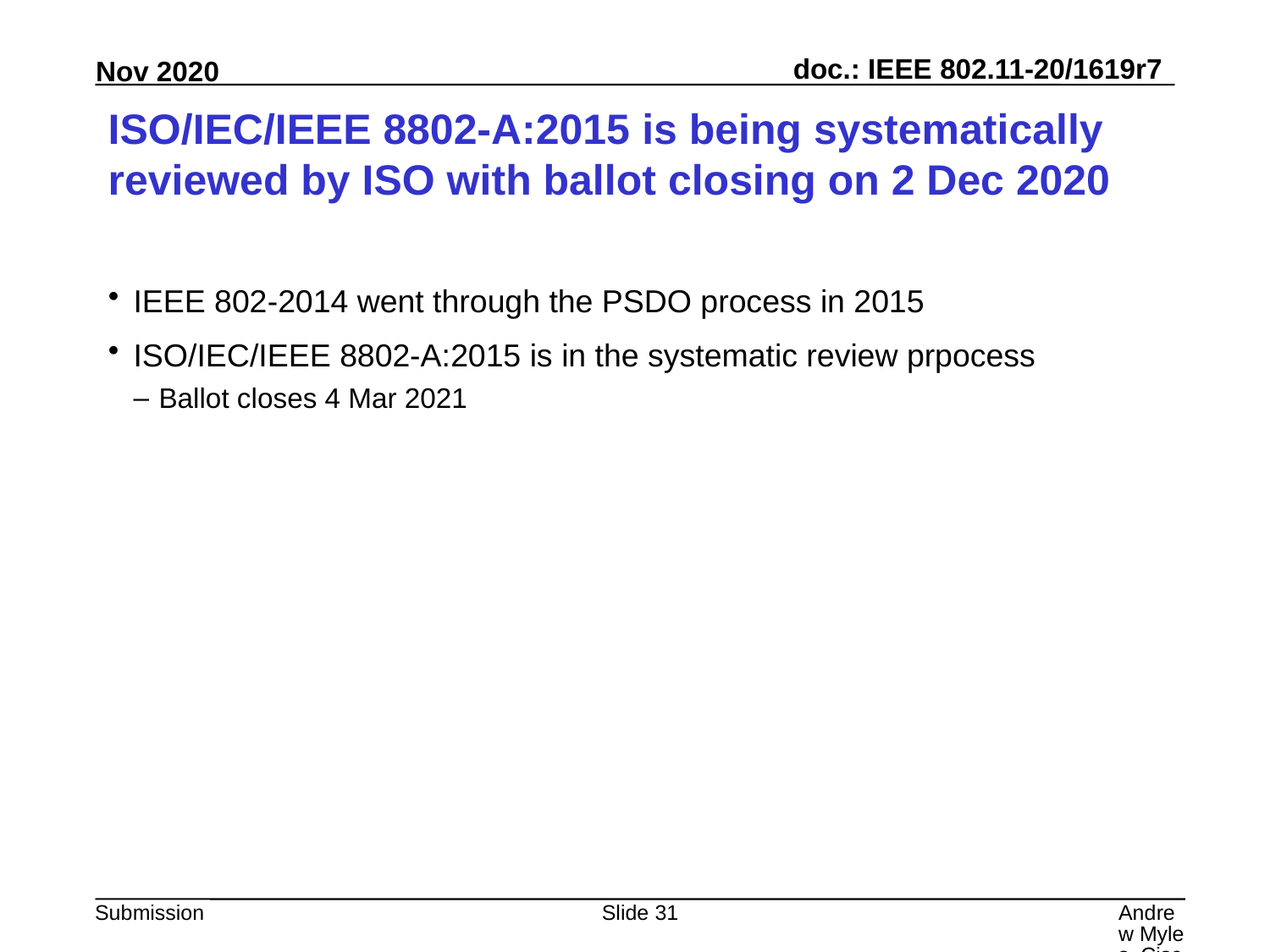

# ISO/IEC/IEEE 8802-A:2015 is being systematically reviewed by ISO with ballot closing on 2 Dec 2020
IEEE 802-2014 went through the PSDO process in 2015
ISO/IEC/IEEE 8802-A:2015 is in the systematic review prpocess
Ballot closes 4 Mar 2021
Slide 31
Andrew Myles, Cisco